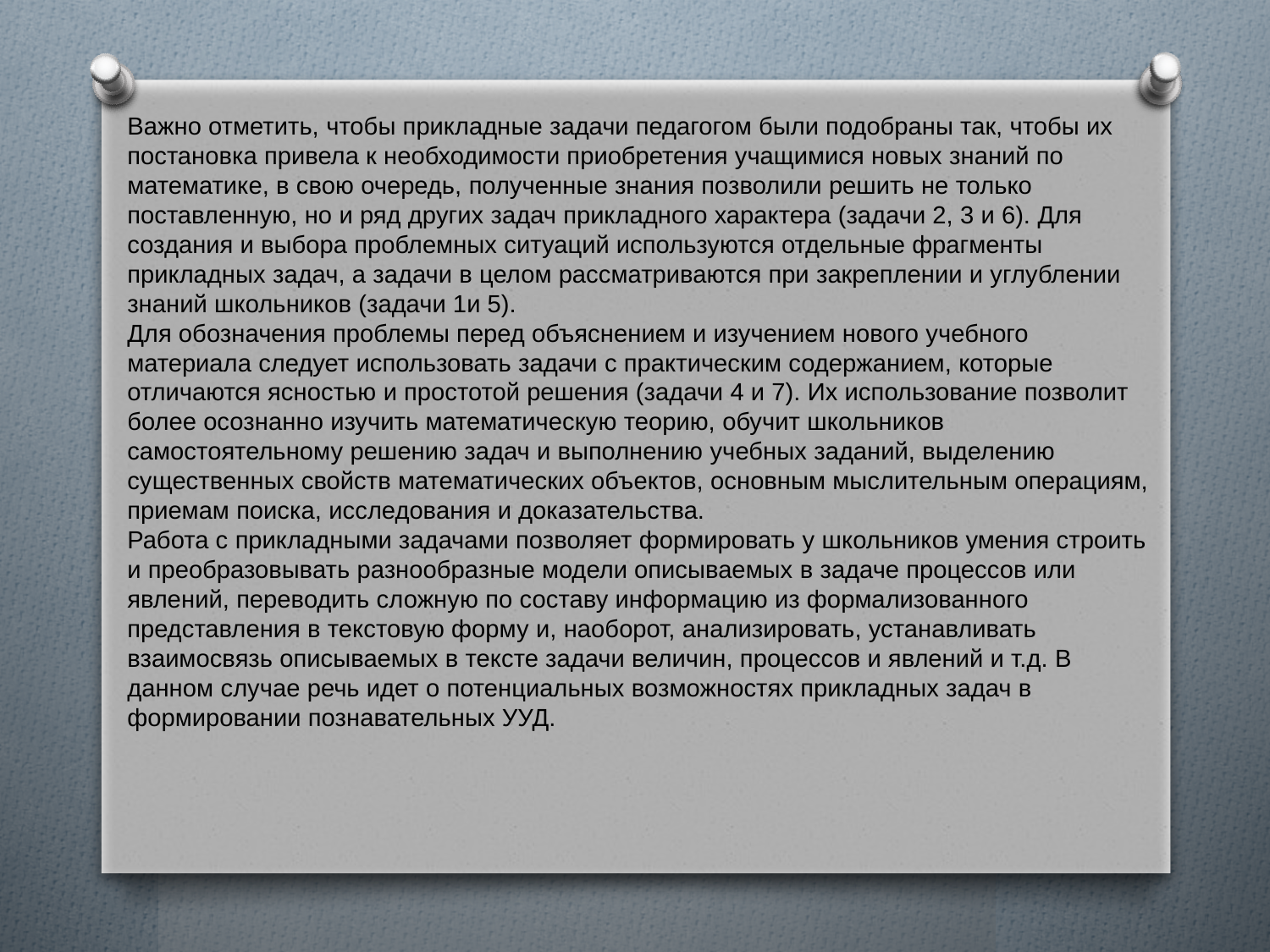

Важно отметить, чтобы прикладные задачи педагогом были подобраны так, чтобы их постановка привела к необходимости приобретения учащимися новых знаний по математике, в свою очередь, полученные знания позволили решить не только поставленную, но и ряд других задач прикладного характера (задачи 2, 3 и 6). Для создания и выбора проблемных ситуаций используются отдельные фрагменты прикладных задач, а задачи в целом рассматриваются при закреплении и углублении знаний школьников (задачи 1и 5).
Для обозначения проблемы перед объяснением и изучением нового учебного материала следует использовать задачи с практическим содержанием, которые отличаются ясностью и простотой решения (задачи 4 и 7). Их использование позволит более осознанно изучить математическую теорию, обучит школьников самостоятельному решению задач и выполнению учебных заданий, выделению существенных свойств математических объектов, основным мыслительным операциям, приемам поиска, исследования и доказательства.
Работа с прикладными задачами позволяет формировать у школьников умения строить и преобразовывать разнообразные модели описываемых в задаче процессов или явлений, переводить сложную по составу информацию из формализованного представления в текстовую форму и, наоборот, анализировать, устанавливать взаимосвязь описываемых в тексте задачи величин, процессов и явлений и т.д. В данном случае речь идет о потенциальных возможностях прикладных задач в формировании познавательных УУД.